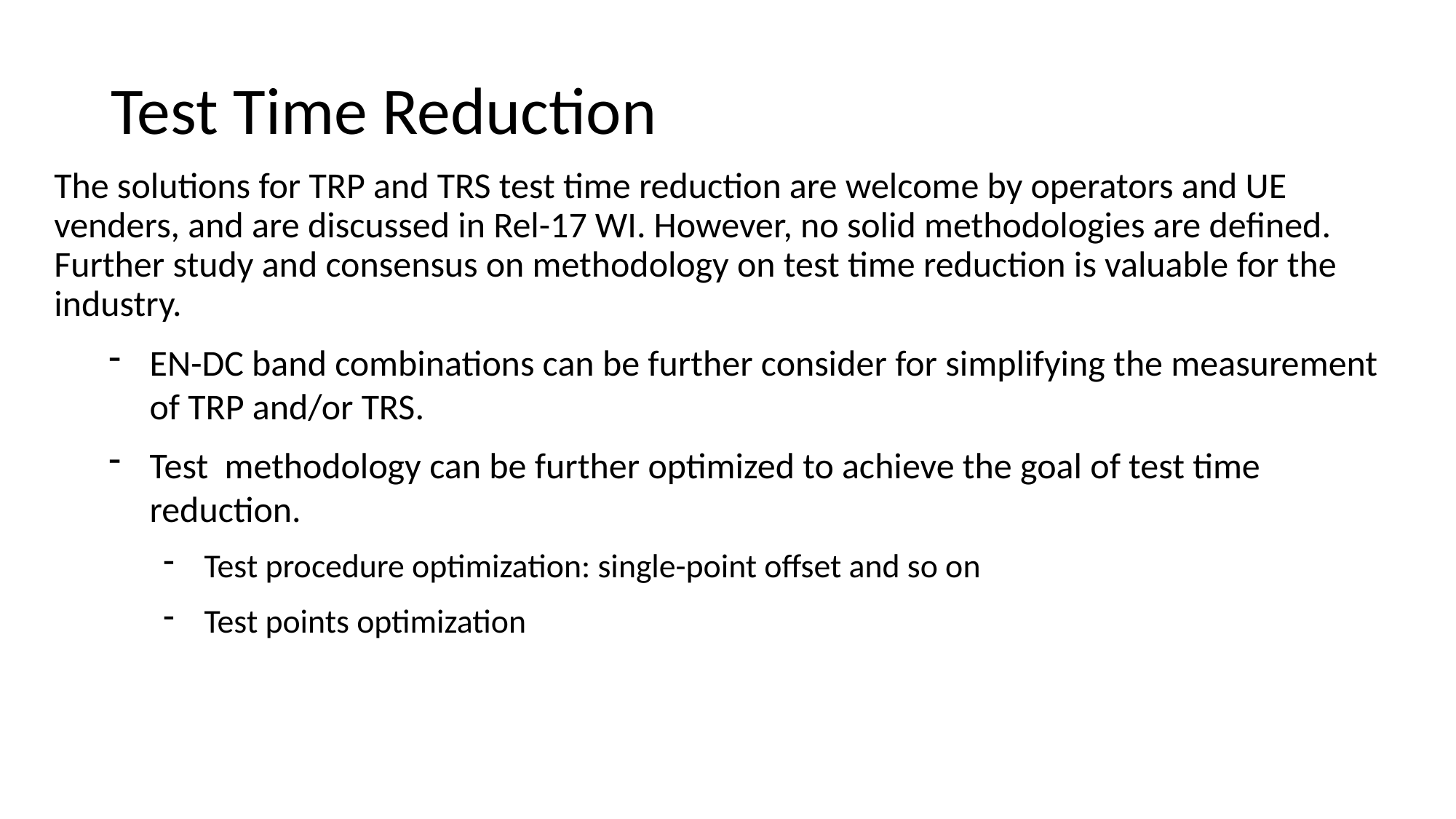

# Test Time Reduction
The solutions for TRP and TRS test time reduction are welcome by operators and UE venders, and are discussed in Rel-17 WI. However, no solid methodologies are defined. Further study and consensus on methodology on test time reduction is valuable for the industry.
EN-DC band combinations can be further consider for simplifying the measurement of TRP and/or TRS.
Test  methodology can be further optimized to achieve the goal of test time reduction.
Test procedure optimization: single-point offset and so on
Test points optimization